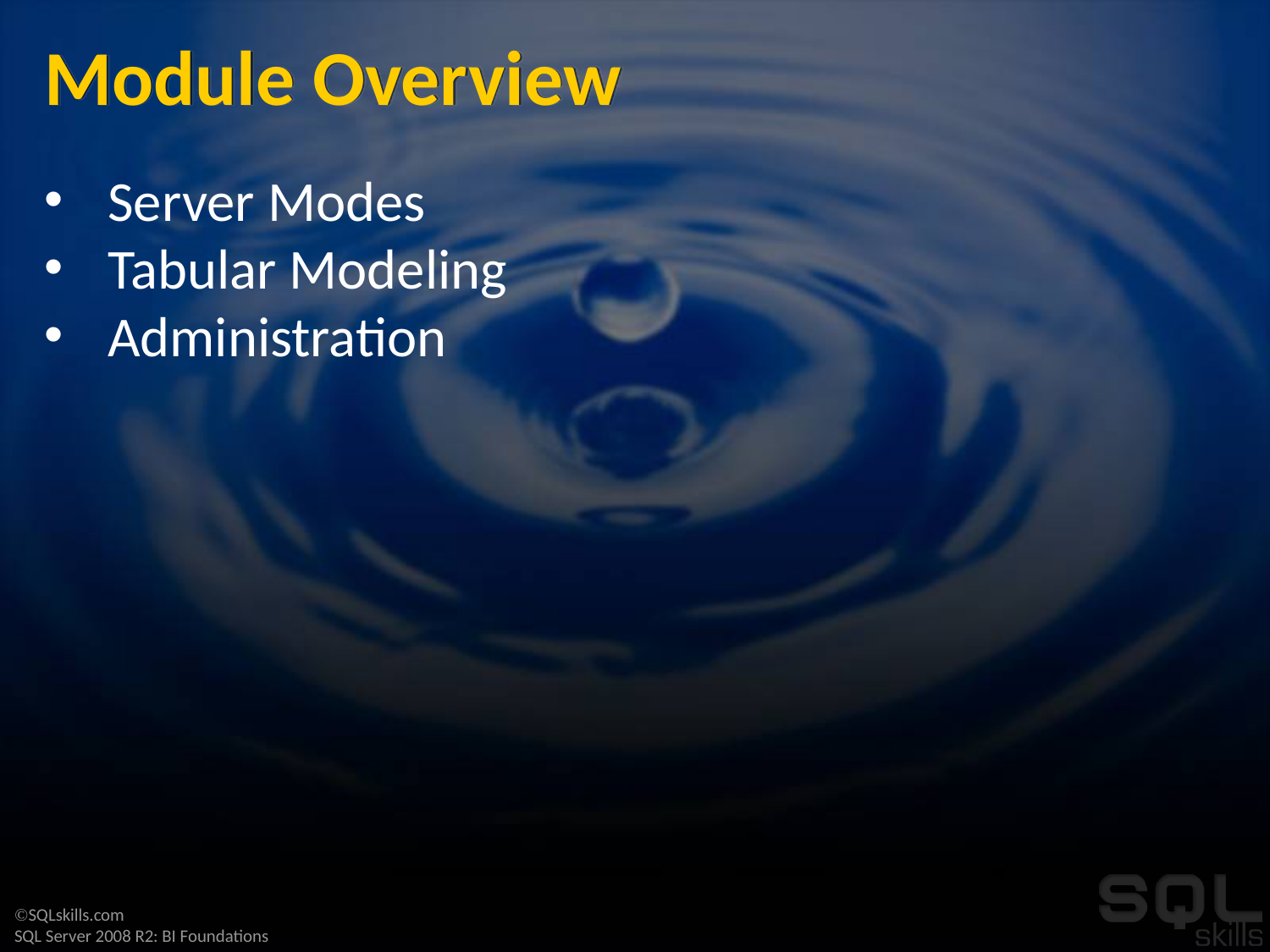

# Module Overview
Server Modes
Tabular Modeling
Administration